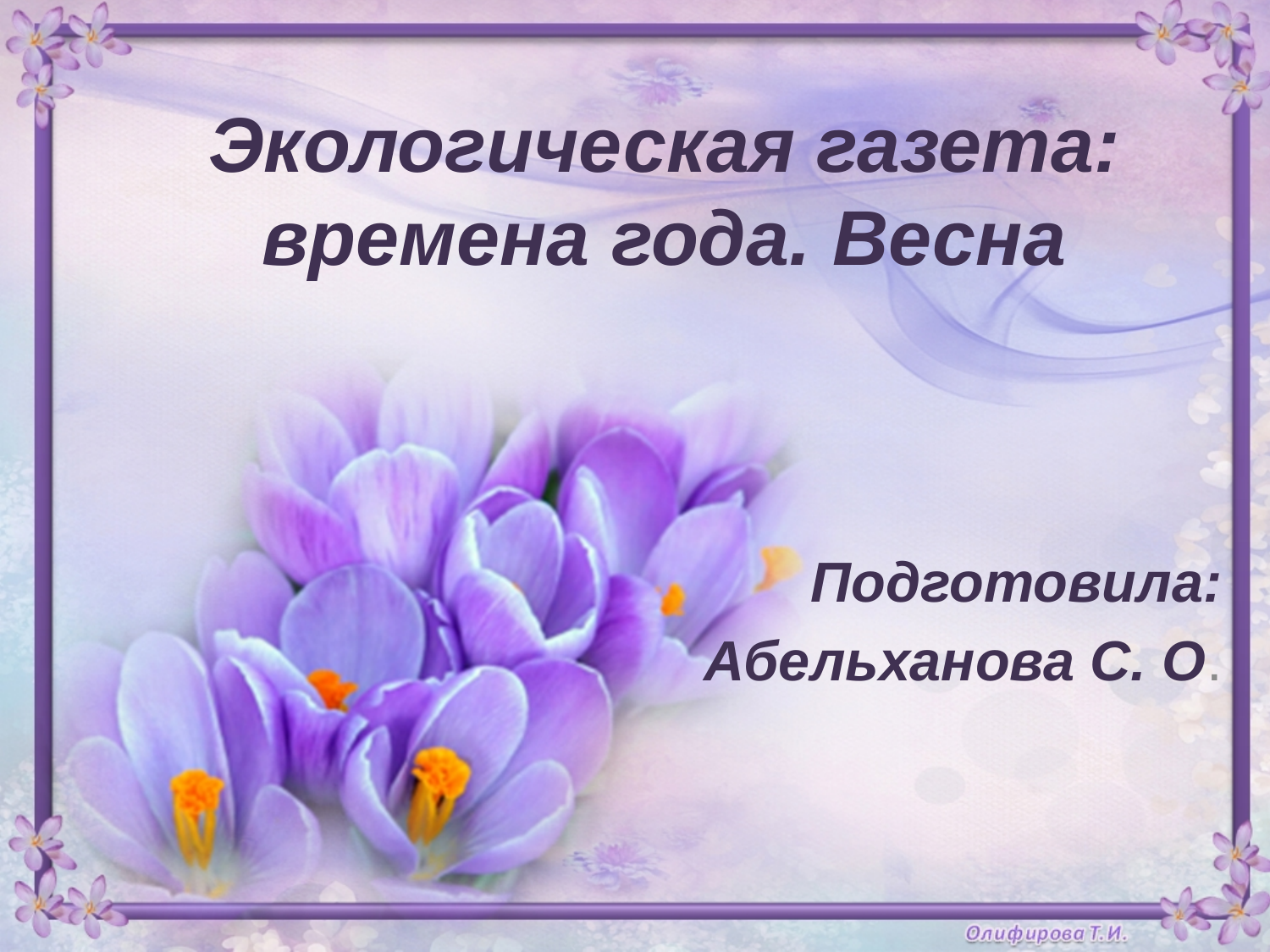

# Экологическая газета: времена года. Весна
Подготовила:
Абельханова С. О.